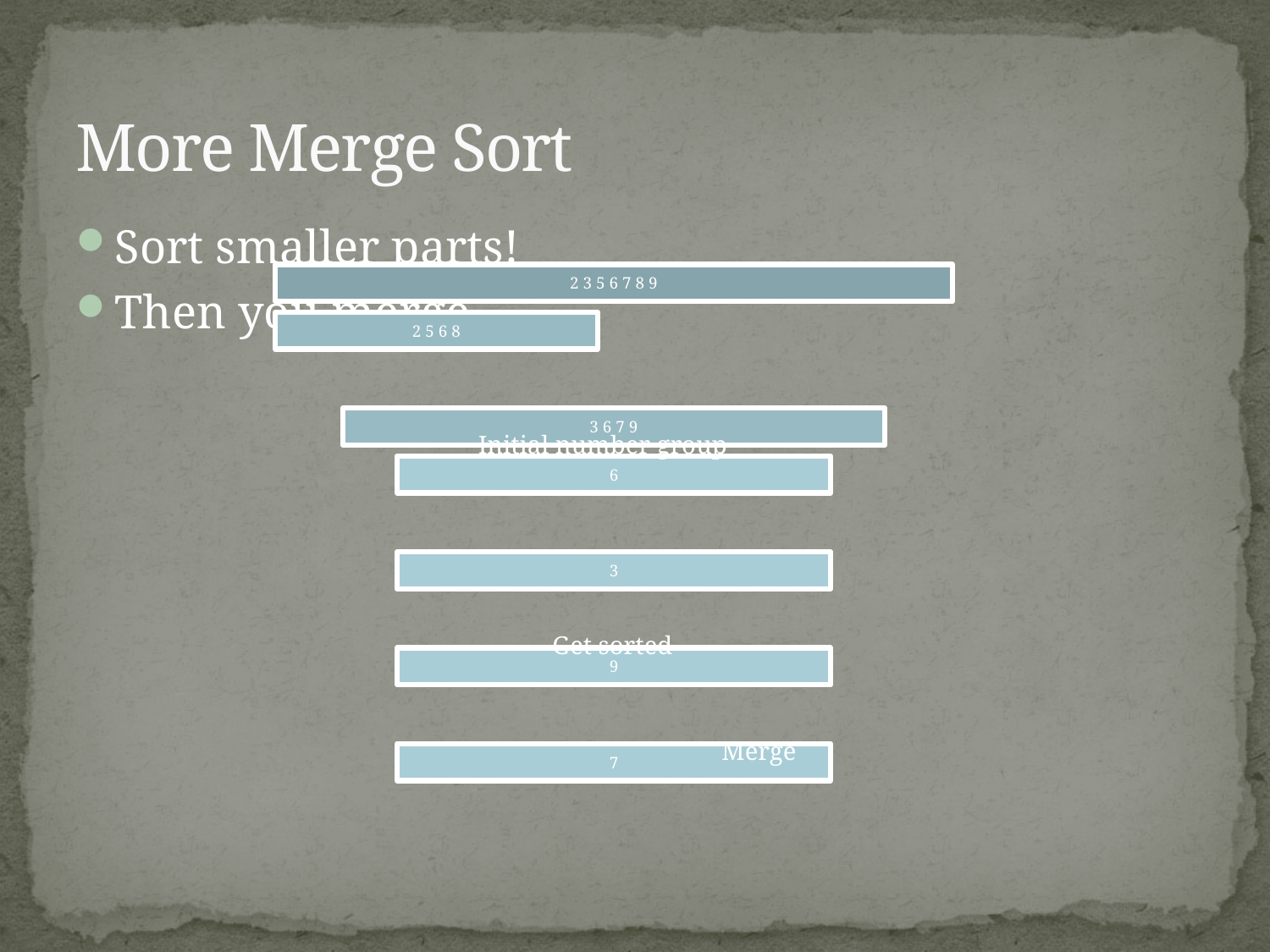

# More Merge Sort
Sort smaller parts!
Then you merge
2 3 5 6 7 8 9
2 5 6 8
3 6 7 9
2
5
8
6
6
3
9
7
Initial number group
Get sorted
Merge